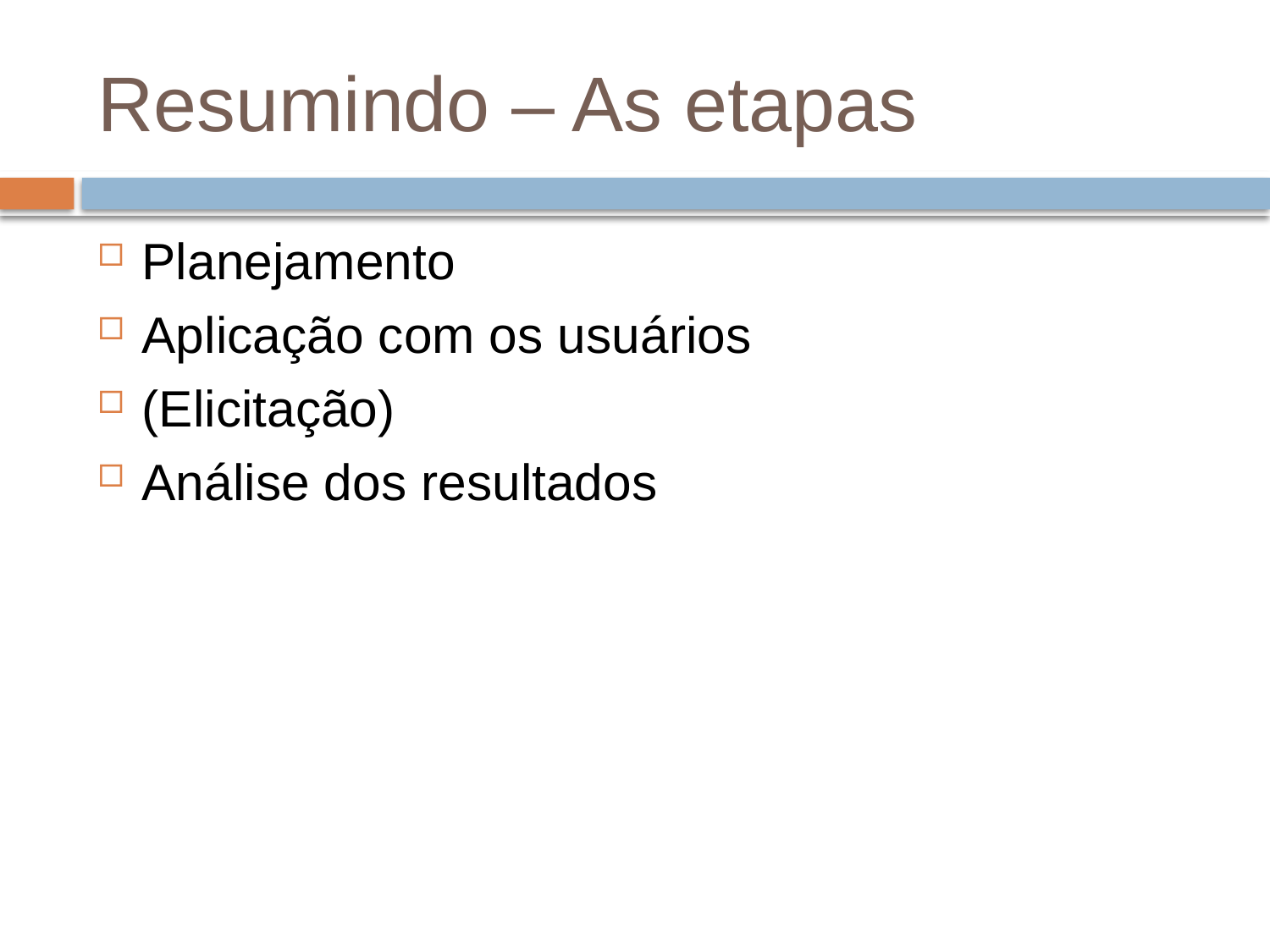

# Resumindo – As etapas
Planejamento
Aplicação com os usuários
(Elicitação)
Análise dos resultados